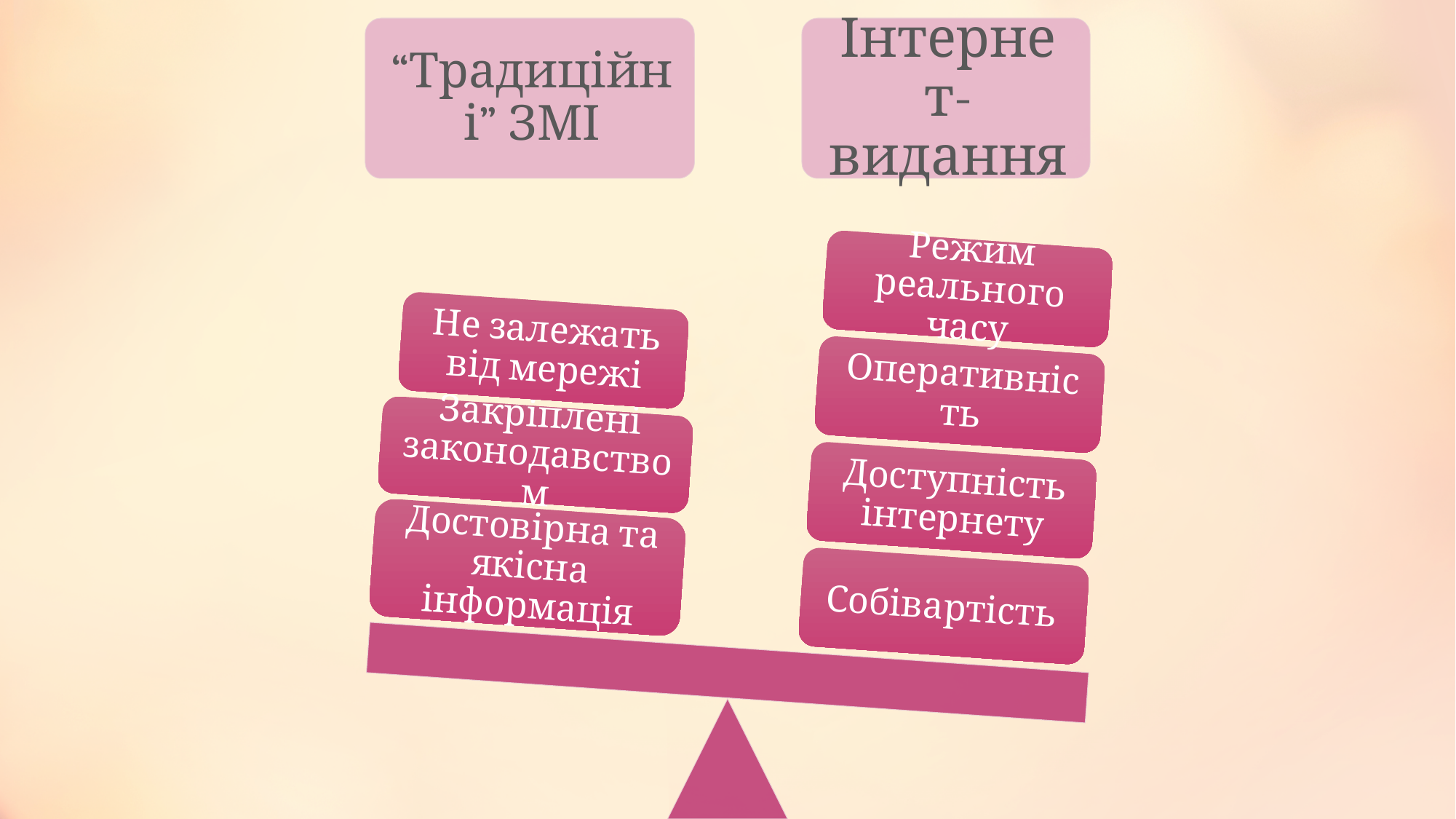

“Традиційні” ЗМІ
Інтернет-видання
Собівартість
Доступність інтернету
Оперативність
Режим реального часу
Достовірна та якісна інформація
Закріплені законодавством
Не залежать від мережі